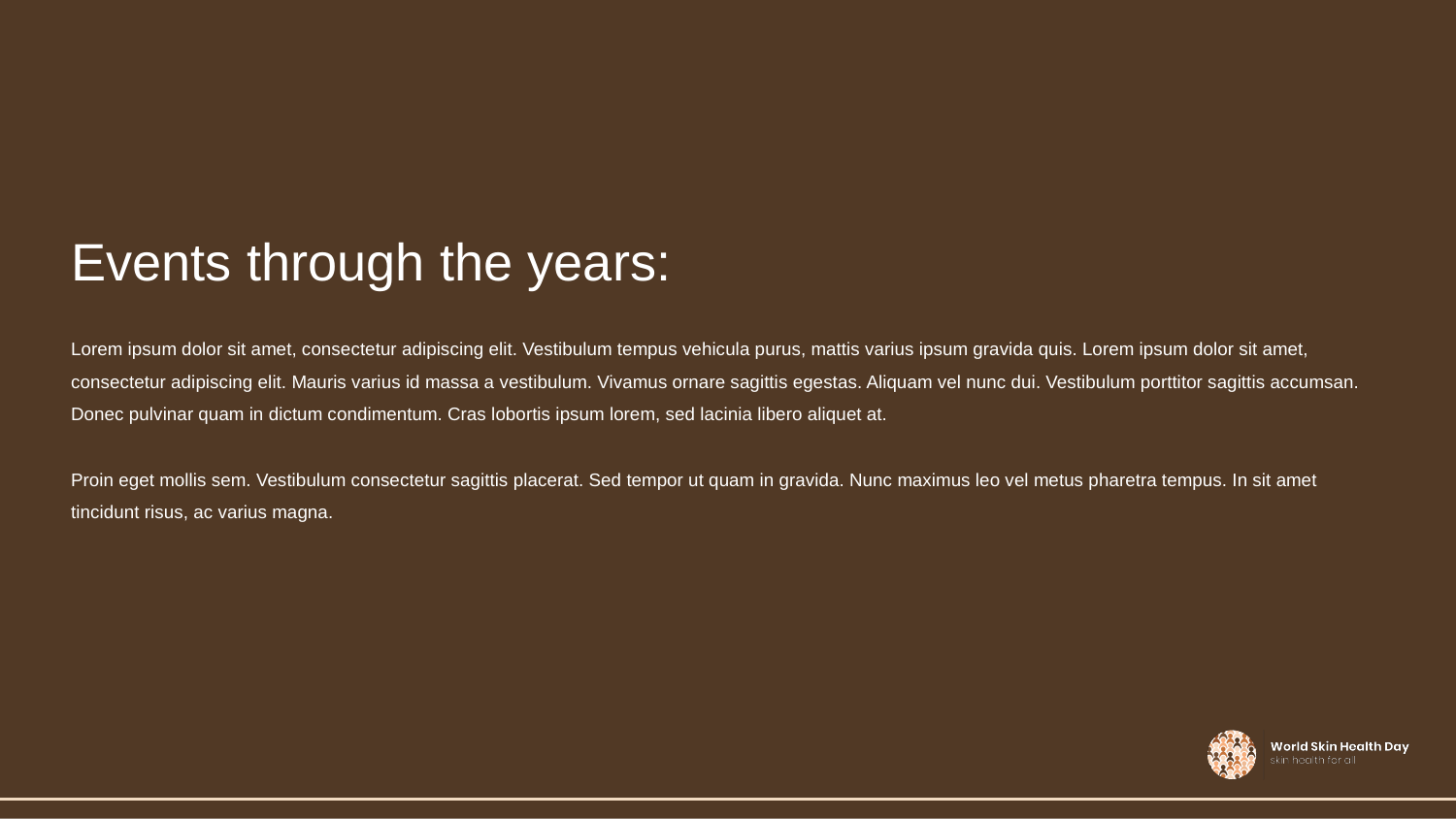

# Events through the years:
Lorem ipsum dolor sit amet, consectetur adipiscing elit. Vestibulum tempus vehicula purus, mattis varius ipsum gravida quis. Lorem ipsum dolor sit amet, consectetur adipiscing elit. Mauris varius id massa a vestibulum. Vivamus ornare sagittis egestas. Aliquam vel nunc dui. Vestibulum porttitor sagittis accumsan. Donec pulvinar quam in dictum condimentum. Cras lobortis ipsum lorem, sed lacinia libero aliquet at.

Proin eget mollis sem. Vestibulum consectetur sagittis placerat. Sed tempor ut quam in gravida. Nunc maximus leo vel metus pharetra tempus. In sit amet tincidunt risus, ac varius magna.